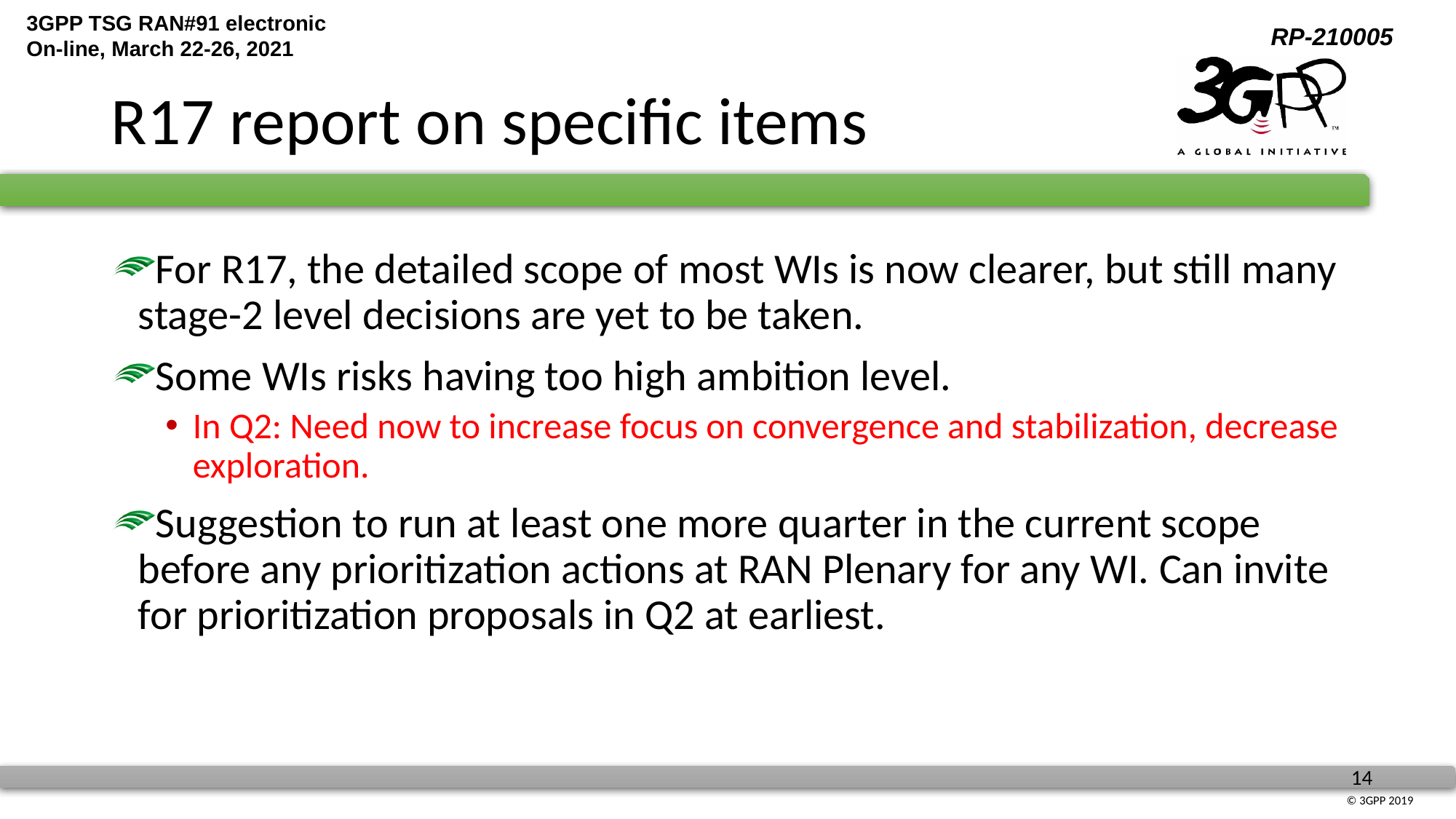

# R17 report on specific items
For R17, the detailed scope of most WIs is now clearer, but still many stage-2 level decisions are yet to be taken.
Some WIs risks having too high ambition level.
In Q2: Need now to increase focus on convergence and stabilization, decrease exploration.
Suggestion to run at least one more quarter in the current scope before any prioritization actions at RAN Plenary for any WI. Can invite for prioritization proposals in Q2 at earliest.